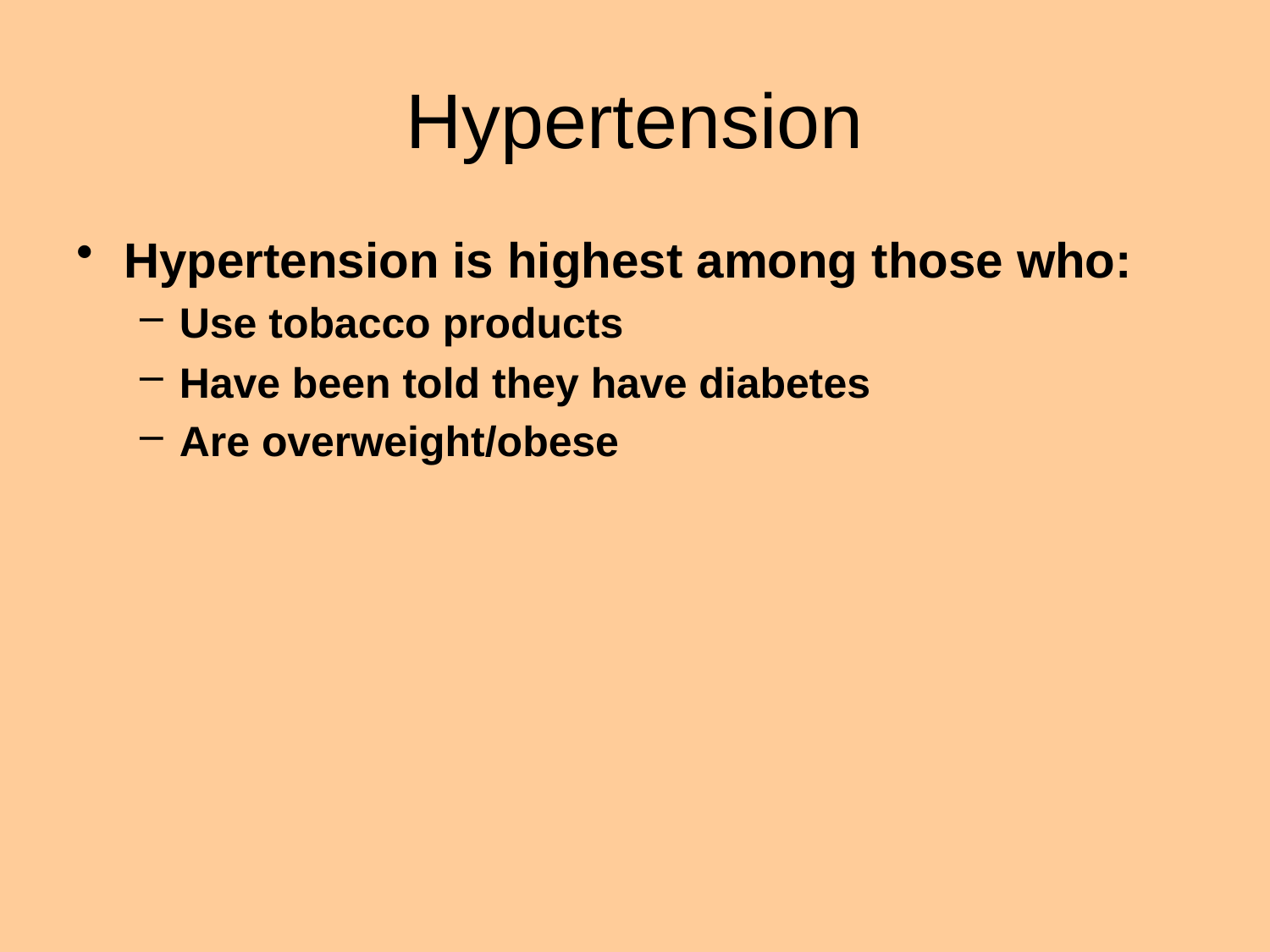

# Hypertension
Hypertension is highest among those who:
Use tobacco products
Have been told they have diabetes
Are overweight/obese